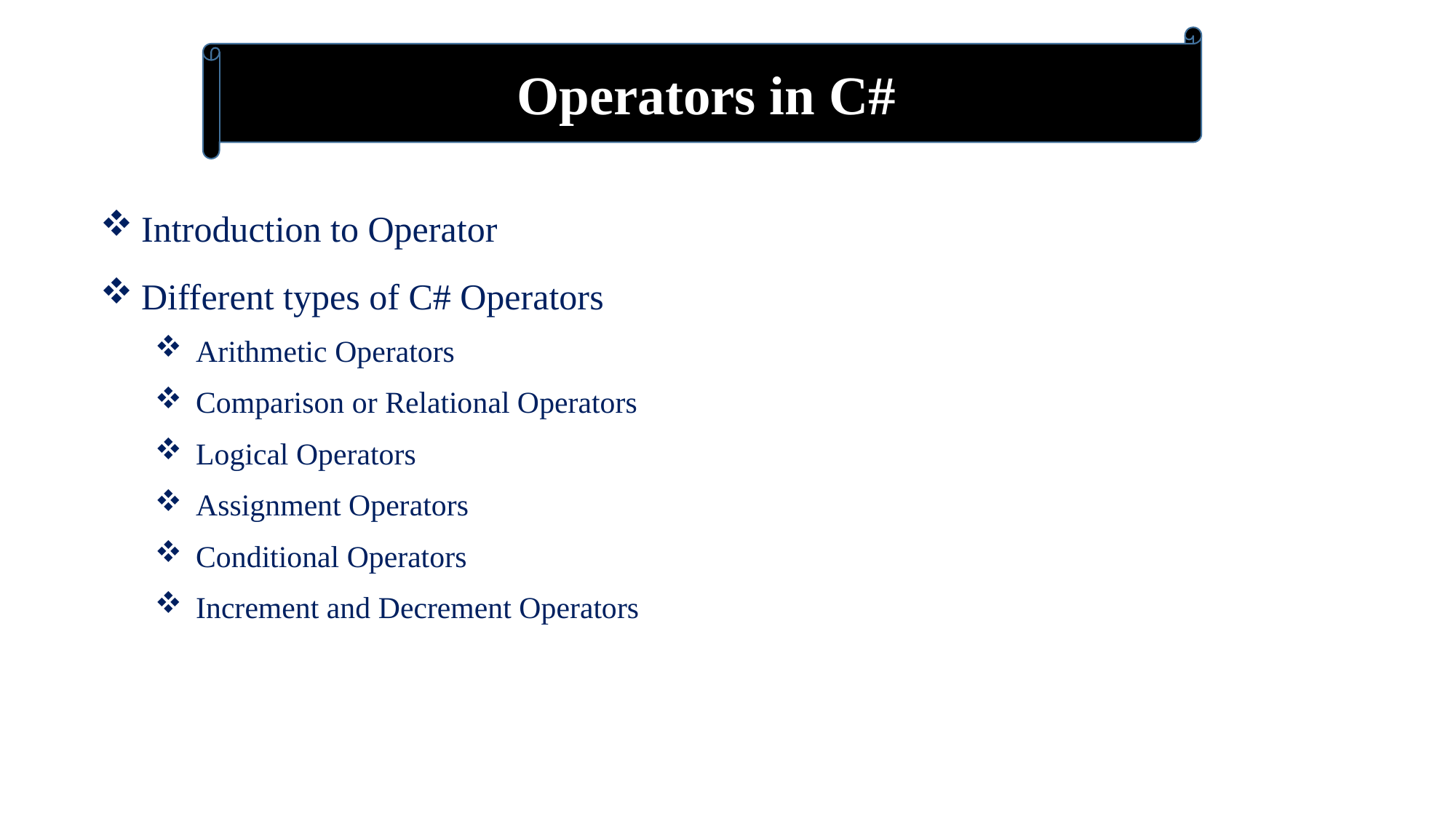

Operators in C#
Introduction to Operator
Different types of C# Operators
Arithmetic Operators
Comparison or Relational Operators
Logical Operators
Assignment Operators
Conditional Operators
Increment and Decrement Operators